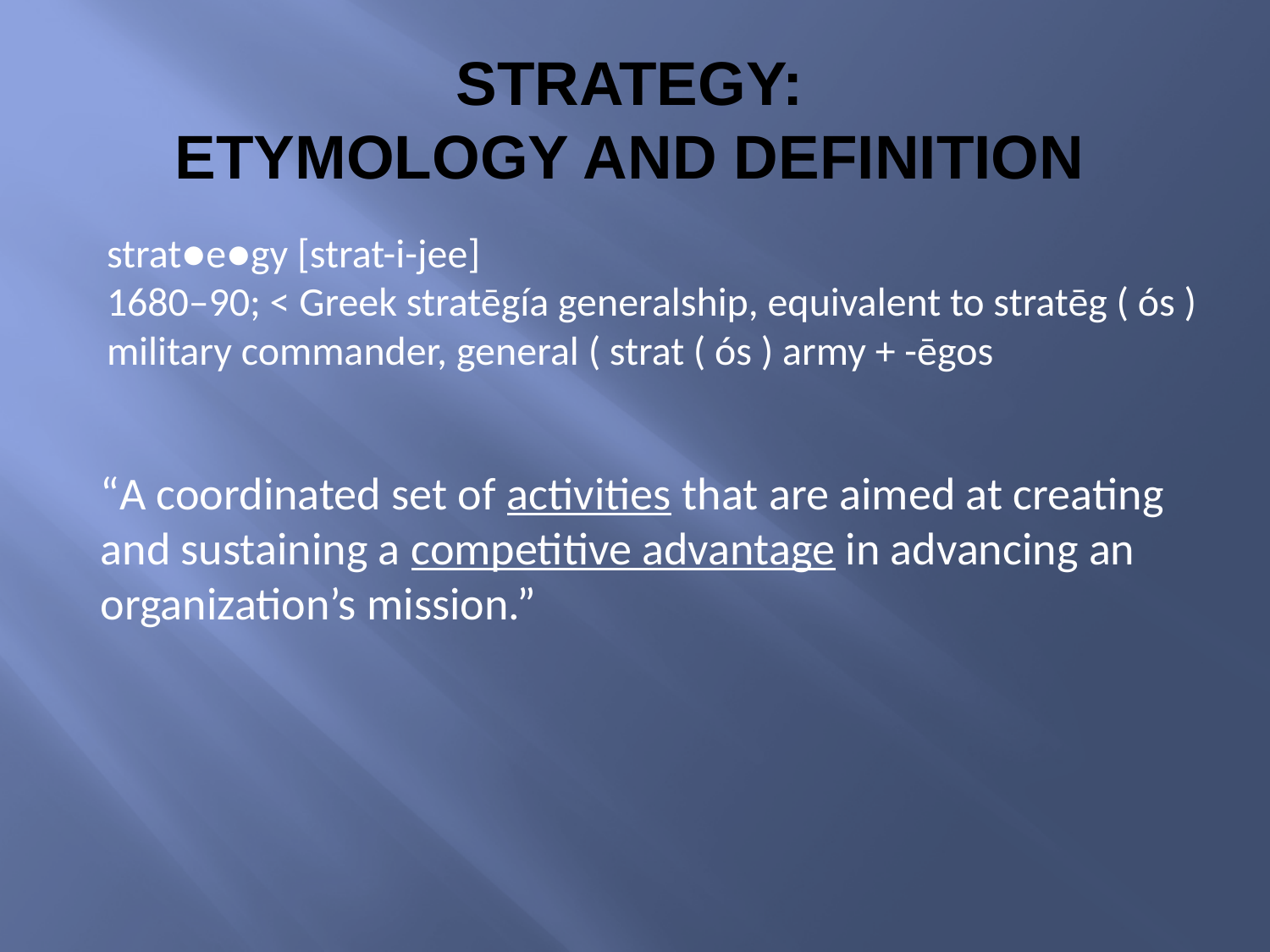

# STRATEGY: ETYMOLOGY AND DEFINITION
strat●e●gy [strat-i-jee]
1680–90; < Greek stratēgía generalship, equivalent to stratēg ( ós )
military commander, general ( strat ( ós ) army + -ēgos

“A coordinated set of activities that are aimed at creating
and sustaining a competitive advantage in advancing an
organization’s mission.”